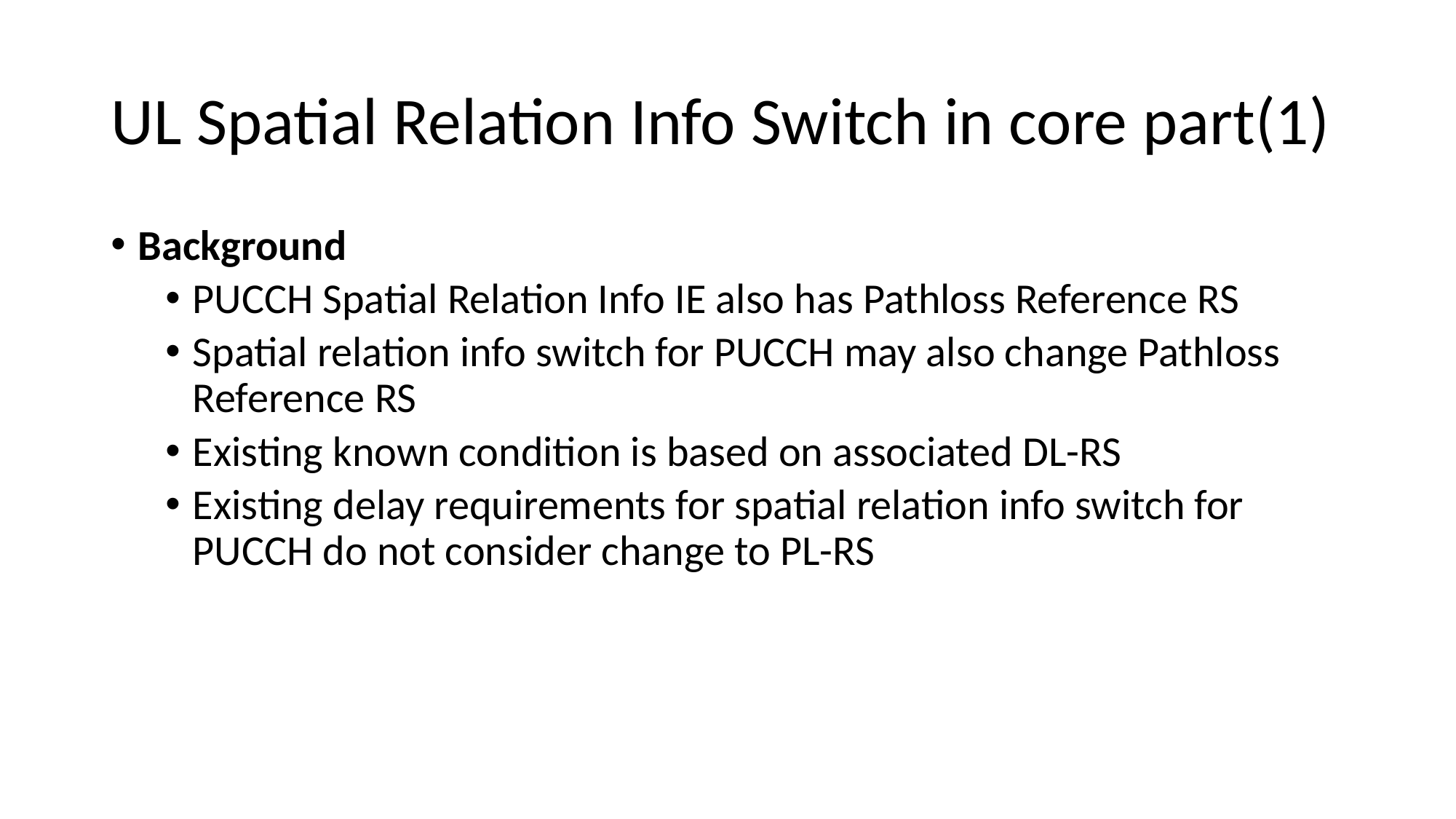

# UL Spatial Relation Info Switch in core part(1)
Background
PUCCH Spatial Relation Info IE also has Pathloss Reference RS
Spatial relation info switch for PUCCH may also change Pathloss Reference RS
Existing known condition is based on associated DL-RS
Existing delay requirements for spatial relation info switch for PUCCH do not consider change to PL-RS